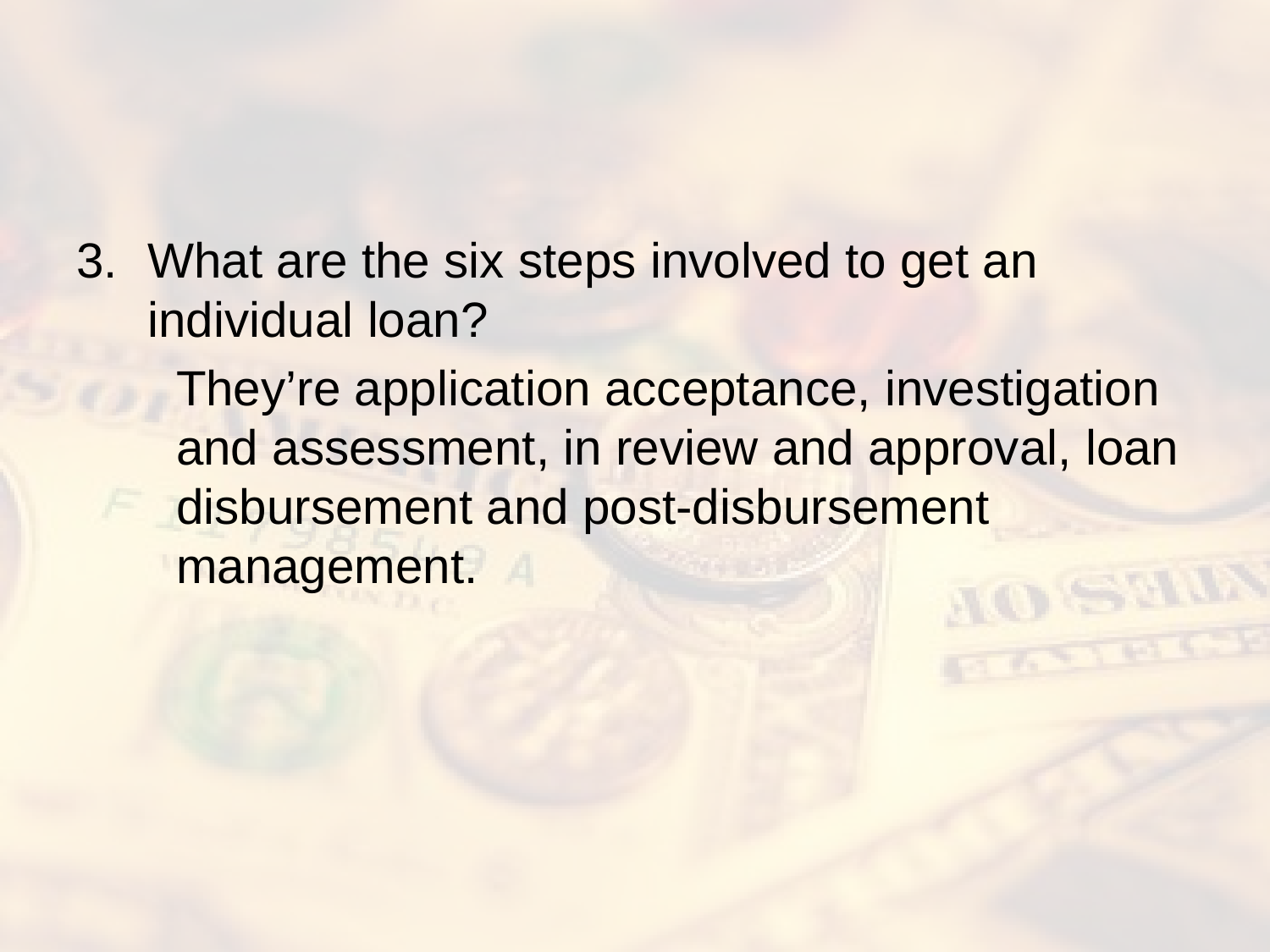

#
What are the six steps involved to get an individual loan?
They’re application acceptance, investigation and assessment, in review and approval, loan disbursement and post-disbursement management.